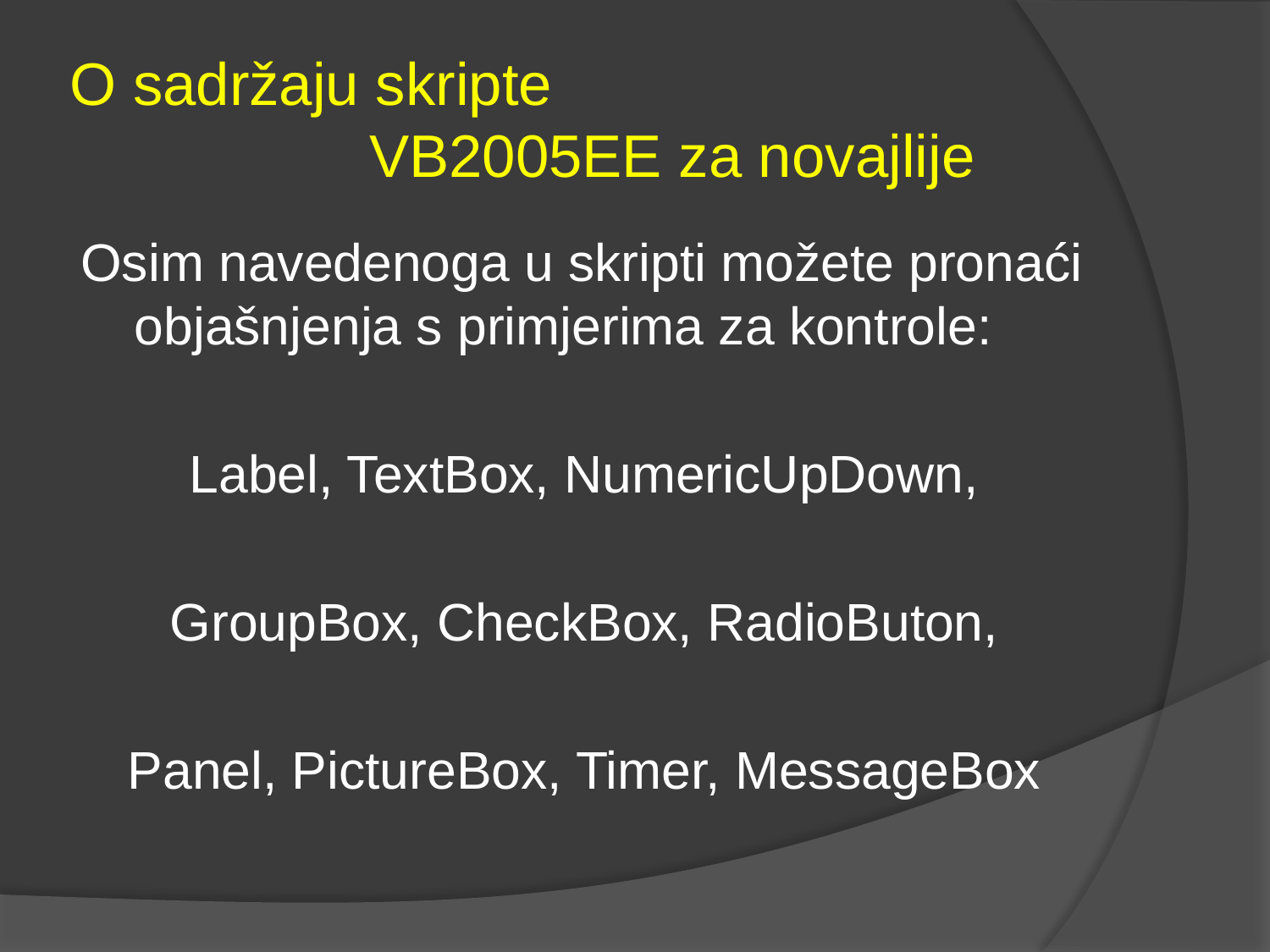

# O sadržaju skripte VB2005EE za novajlije
Osim navedenoga u skripti možete pronaći objašnjenja s primjerima za kontrole:

Label, TextBox, NumericUpDown,

GroupBox, CheckBox, RadioButon,

Panel, PictureBox, Timer, MessageBox